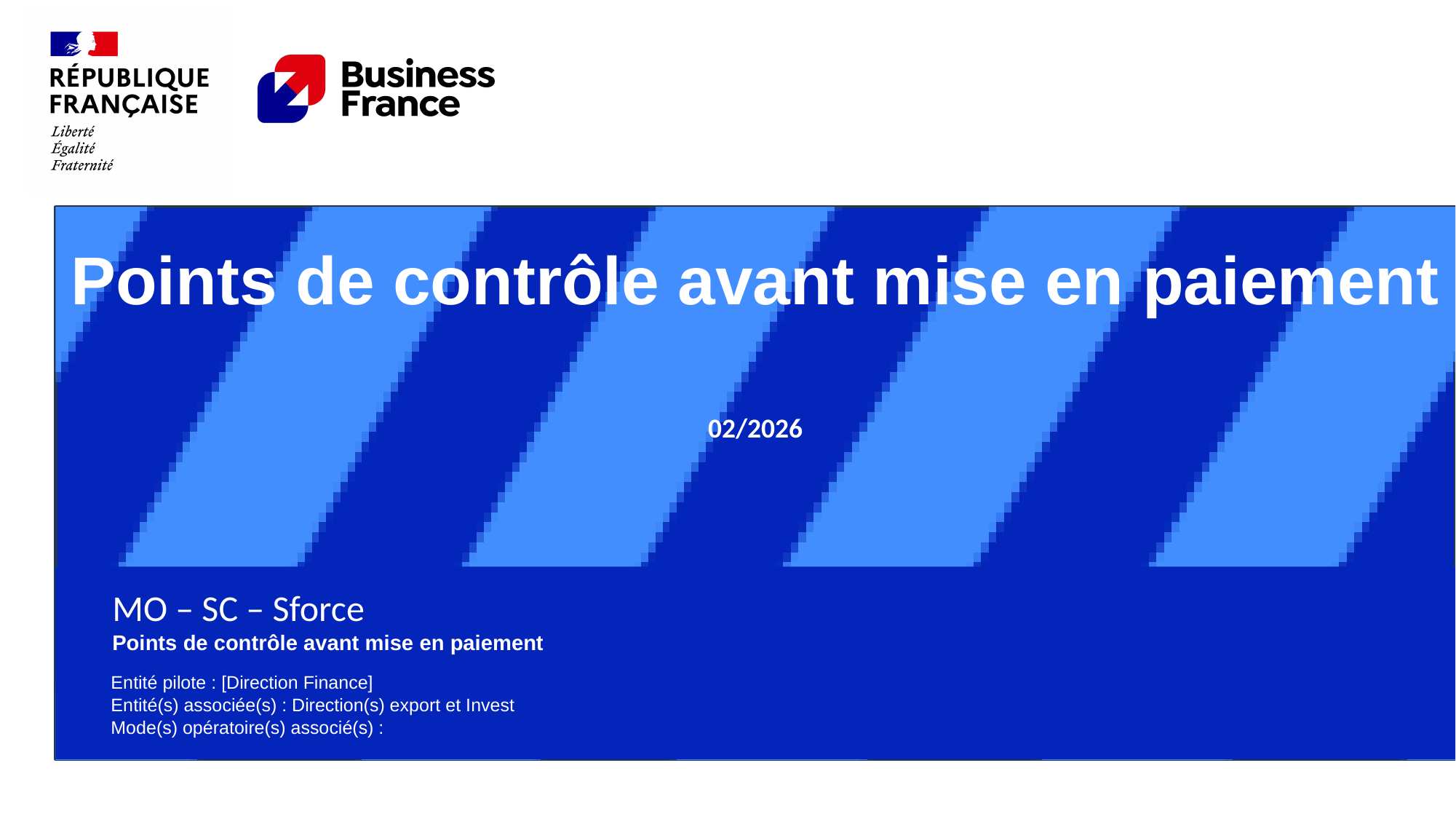

# Points de contrôle avant mise en paiement
02/2026
MO – SC – Sforce
Points de contrôle avant mise en paiement

Entité pilote : [Direction Finance]
Entité(s) associée(s) : Direction(s) export et Invest
Mode(s) opératoire(s) associé(s) :